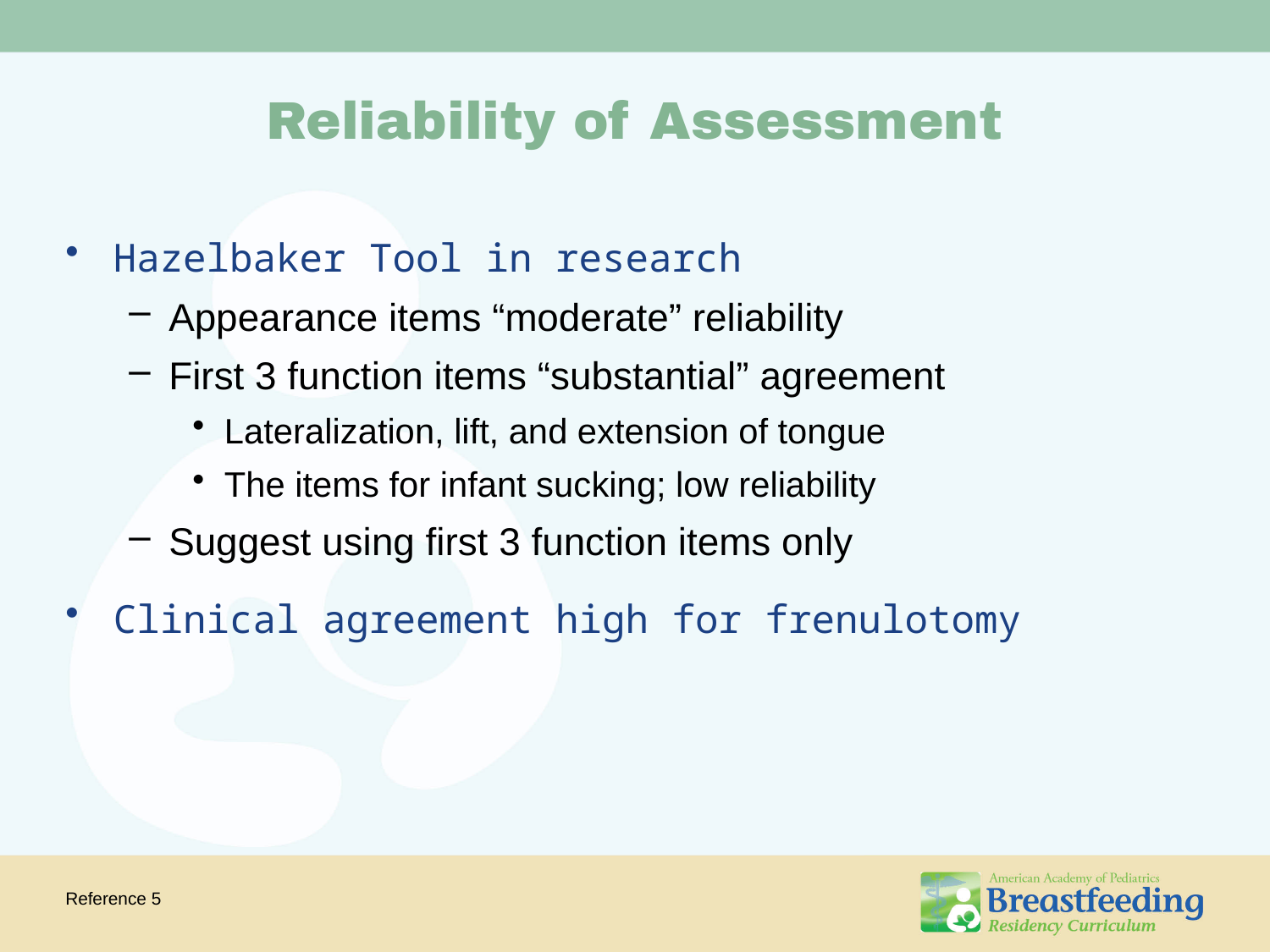

Reliability of Assessment
Hazelbaker Tool in research
Appearance items “moderate” reliability
First 3 function items “substantial” agreement
Lateralization, lift, and extension of tongue
The items for infant sucking; low reliability
Suggest using first 3 function items only
Clinical agreement high for frenulotomy
Reference 5